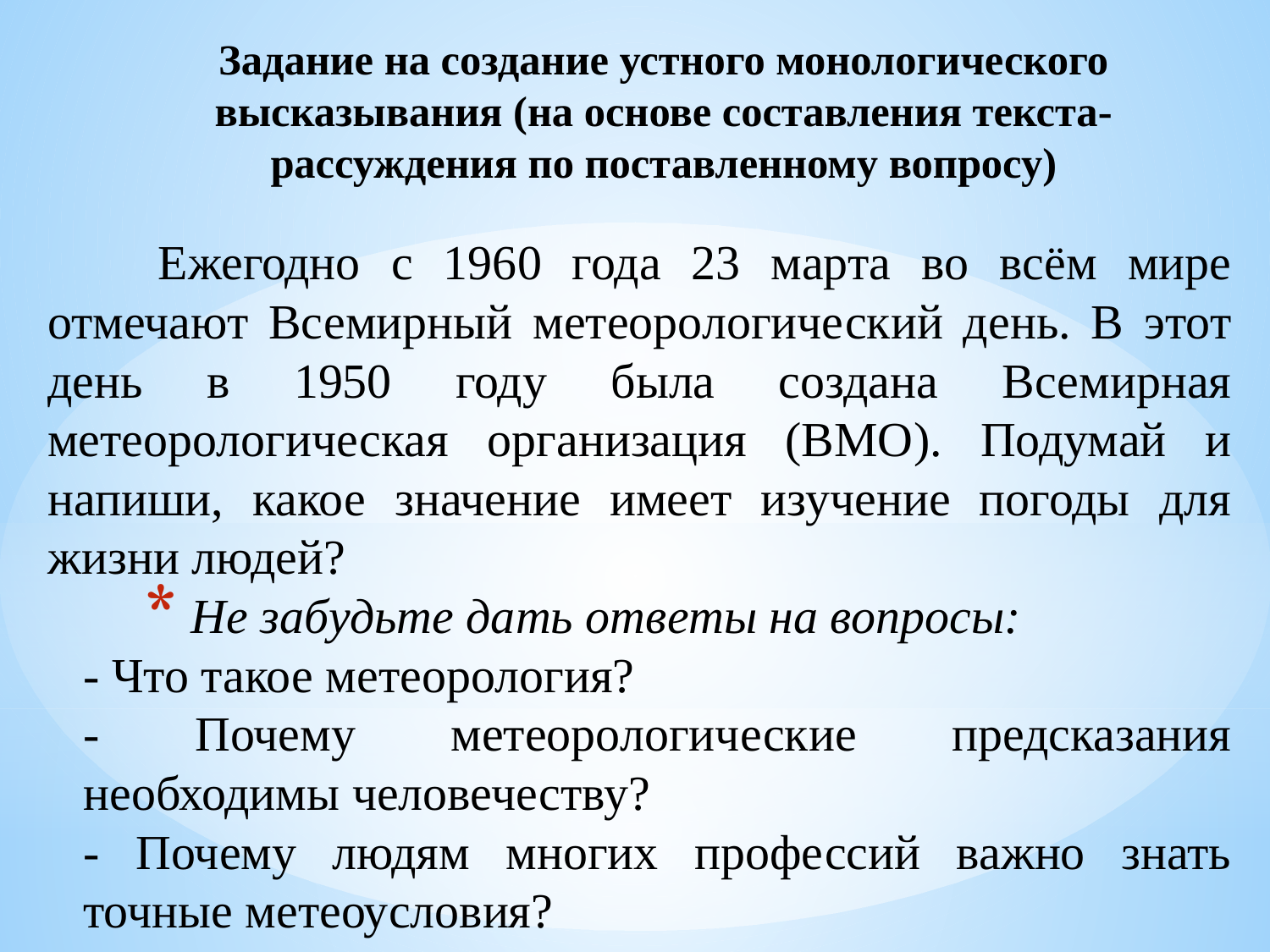

Задание на создание устного монологического высказывания (на основе составления текста-рассуждения по поставленному вопросу)

	Ежегодно с 1960 года 23 марта во всём мире отмечают Всемирный метеорологический день. В этот день в 1950 году была создана Всемирная метеорологическая организация (ВМО). Подумай и напиши, какое значение имеет изучение погоды для жизни людей?
Не забудьте дать ответы на вопросы:
- Что такое метеорология?
- Почему метеорологические предсказания необходимы человечеству?
- Почему людям многих профессий важно знать точные метеоусловия?
#